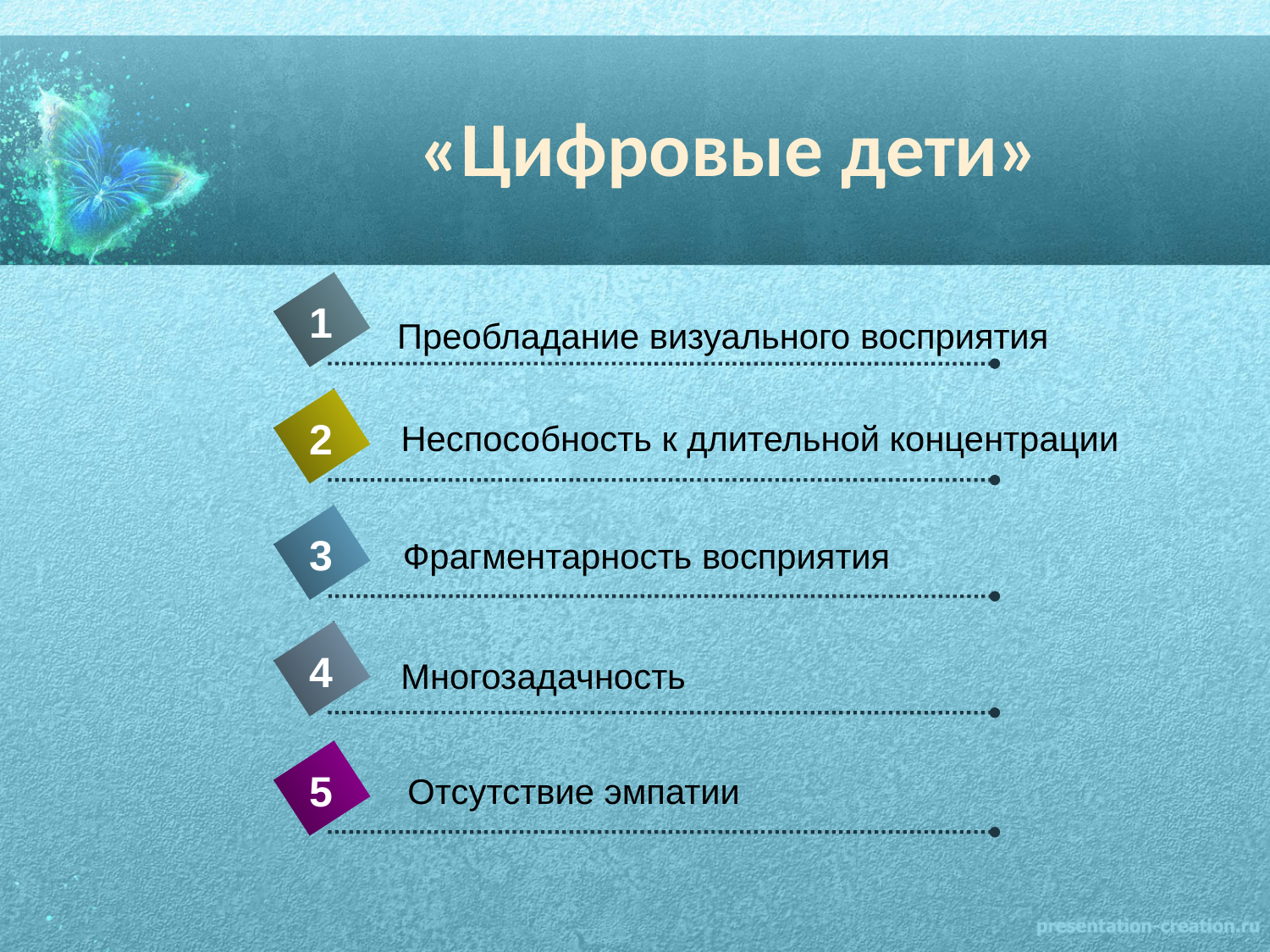

# «Цифровые дети»

1
 Преобладание визуального восприятия

2
Неспособность к длительной концентрации

3
Фрагментарность восприятия

4
Многозадачность

5
Отсутствие эмпатии